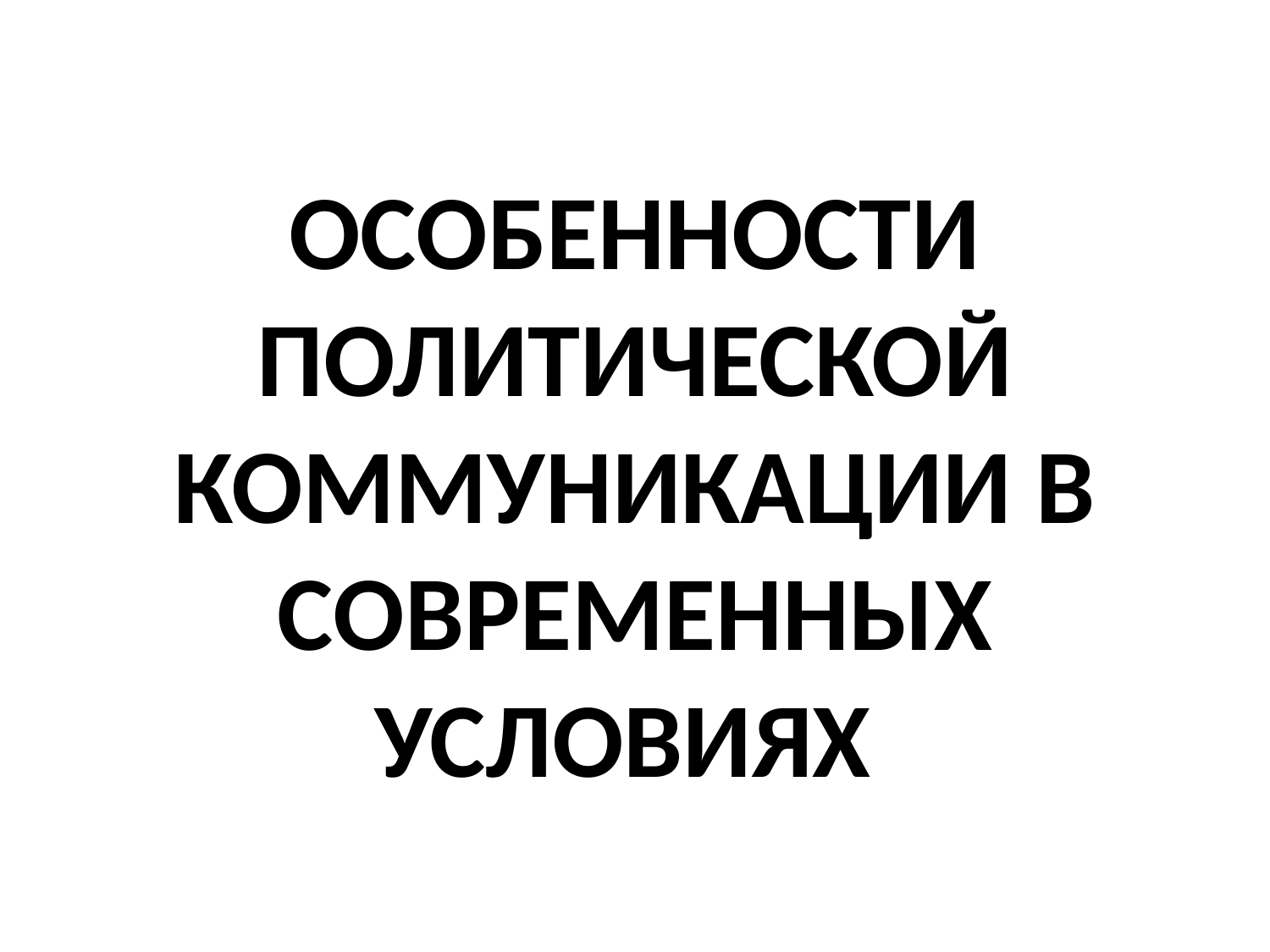

# ОСОБЕННОСТИ ПОЛИТИЧЕСКОЙ КОММУНИКАЦИИ В СОВРЕМЕННЫХ УСЛОВИЯХ